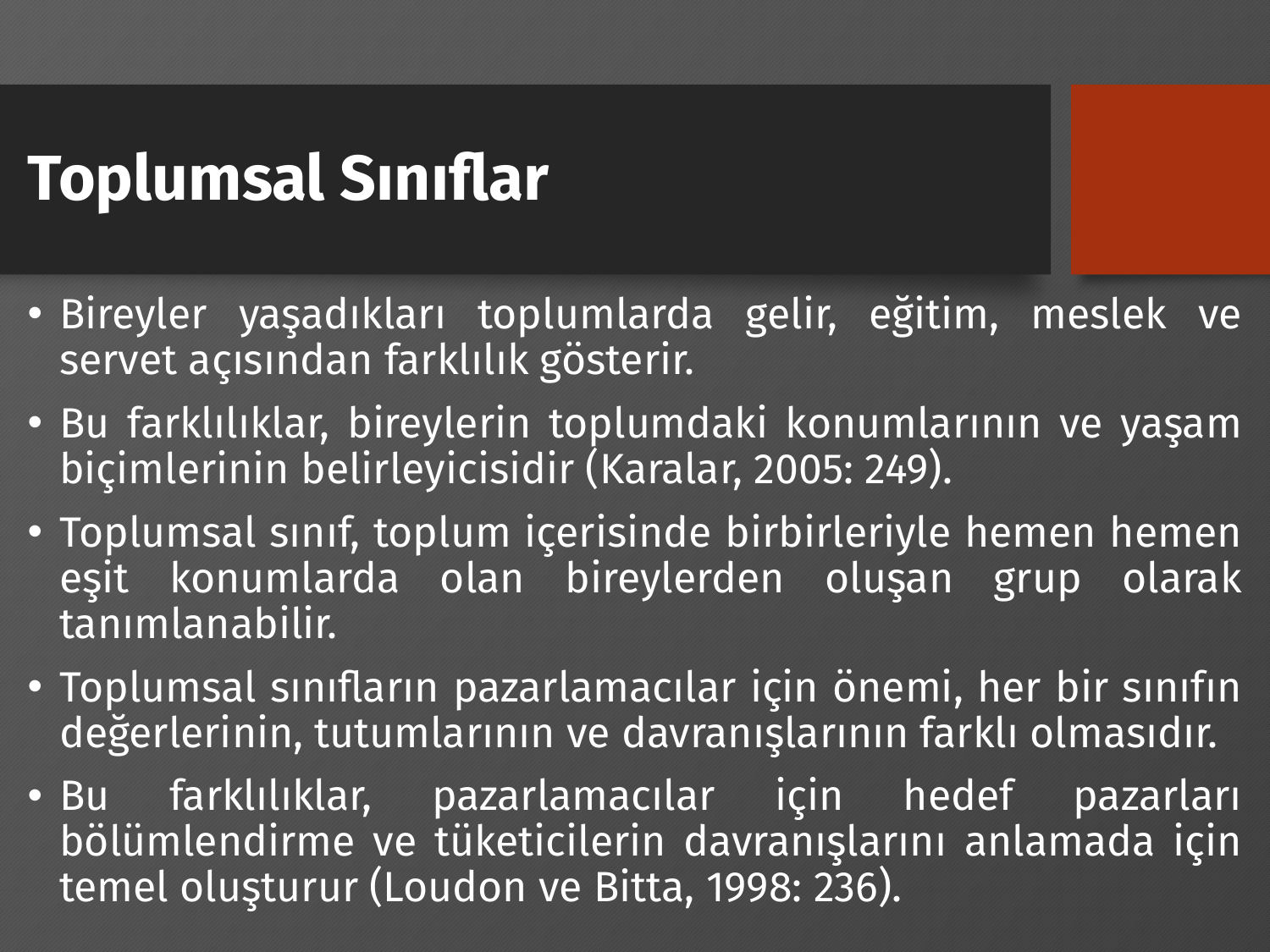

# Toplumsal Sınıflar
Bireyler yaşadıkları toplumlarda gelir, eğitim, meslek ve servet açısından farklılık gösterir.
Bu farklılıklar, bireylerin toplumdaki konumlarının ve yaşam biçimlerinin belirleyicisidir (Karalar, 2005: 249).
Toplumsal sınıf, toplum içerisinde birbirleriyle hemen hemen eşit konumlarda olan bireylerden oluşan grup olarak tanımlanabilir.
Toplumsal sınıfların pazarlamacılar için önemi, her bir sınıfın değerlerinin, tutumlarının ve davranışlarının farklı olmasıdır.
Bu farklılıklar, pazarlamacılar için hedef pazarları bölümlendirme ve tüketicilerin davranışlarını anlamada için temel oluşturur (Loudon ve Bitta, 1998: 236).